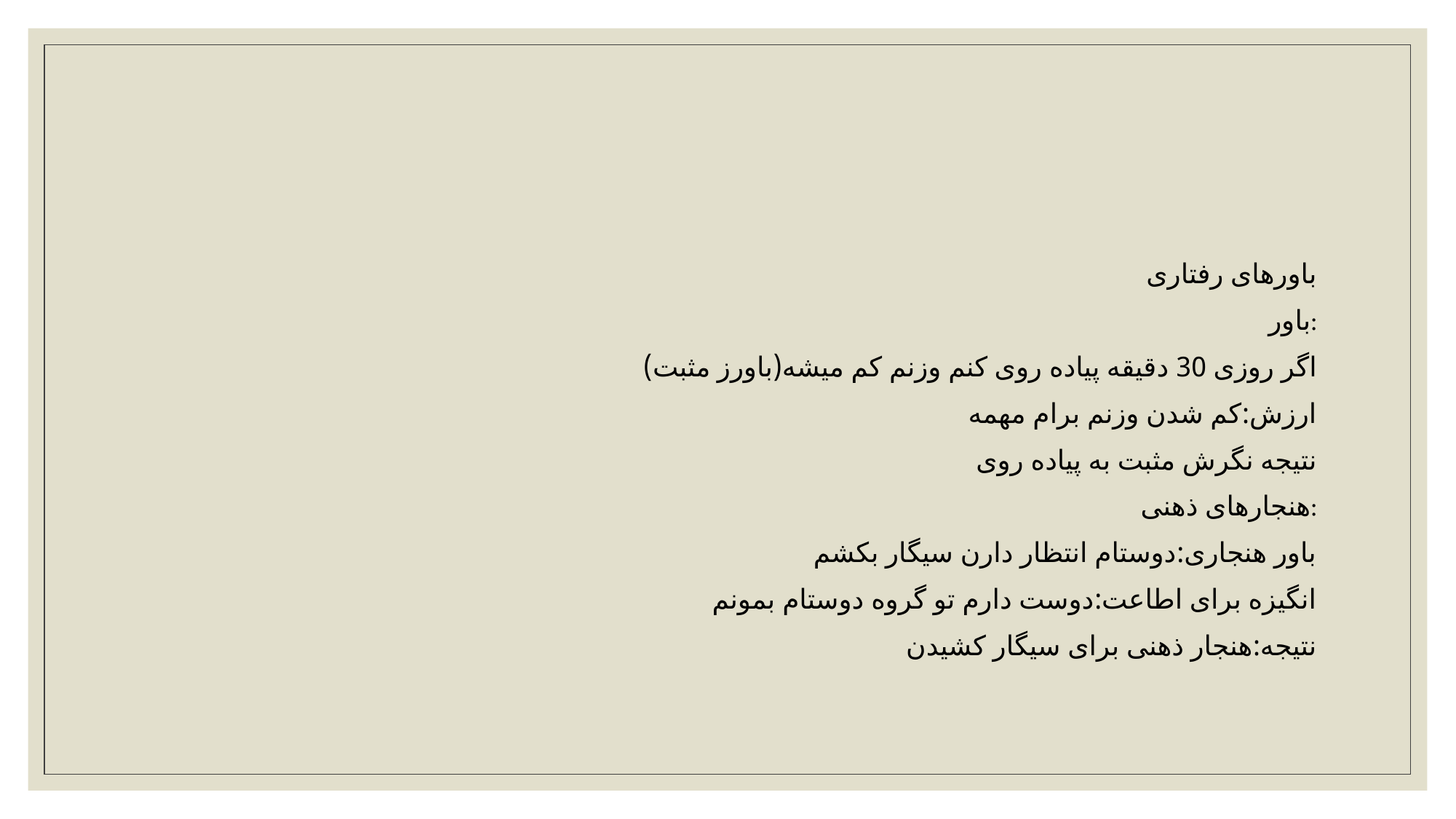

#
باورهای رفتاری
باور:
اگر روزی 30 دقیقه پیاده روی کنم وزنم کم میشه(باورز مثبت)
ارزش:کم شدن وزنم برام مهمه
نتیجه نگرش مثبت به پیاده روی
هنجارهای ذهنی:
باور هنجاری:دوستام انتظار دارن سیگار بکشم
انگیزه برای اطاعت:دوست دارم تو گروه دوستام بمونم
نتیجه:هنجار ذهنی برای سیگار کشیدن